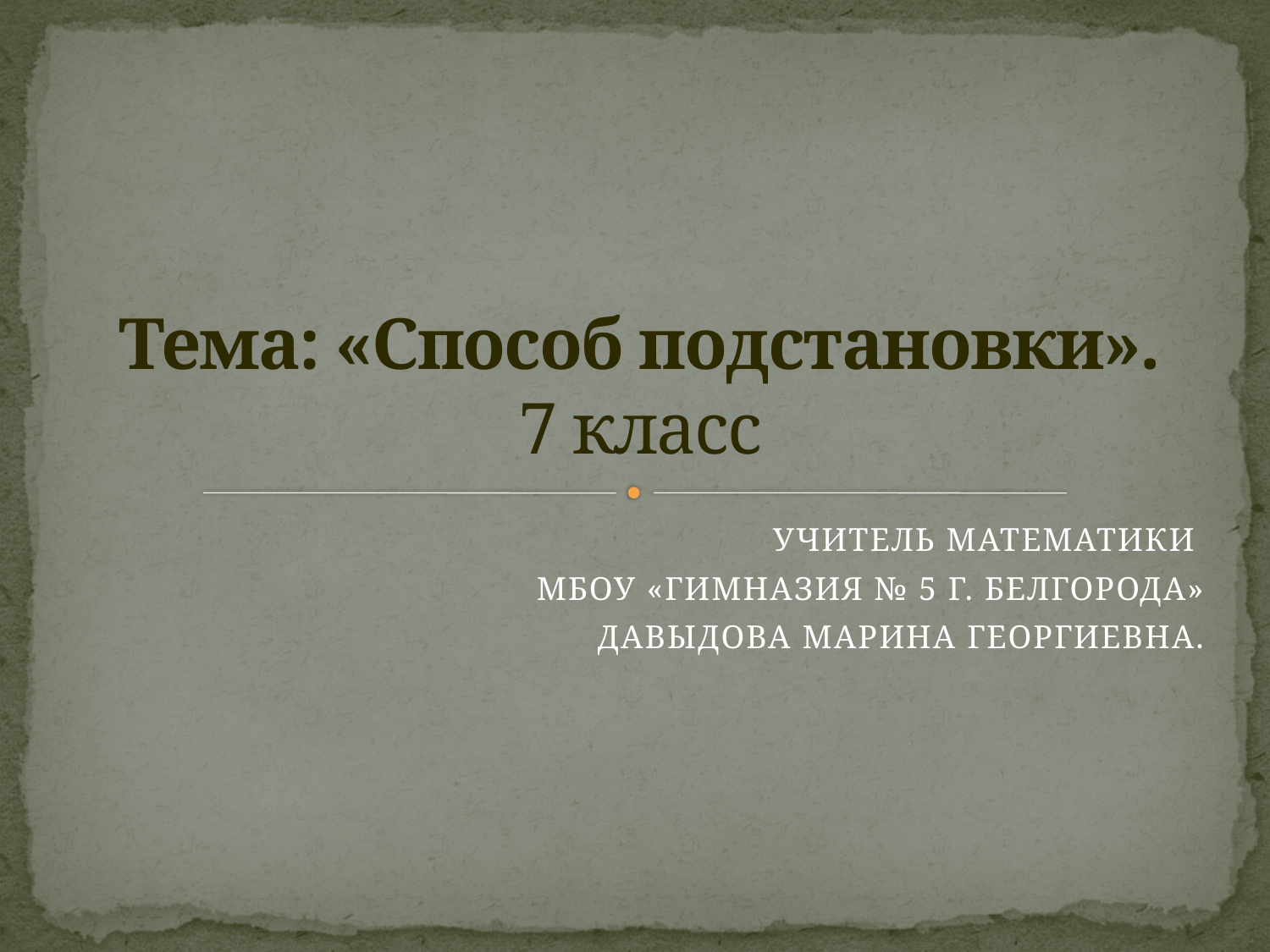

# Тема: «Способ подстановки». 7 класс
учитель математики
МБОУ «Гимназия № 5 г. Белгорода»
Давыдова Марина Георгиевна.